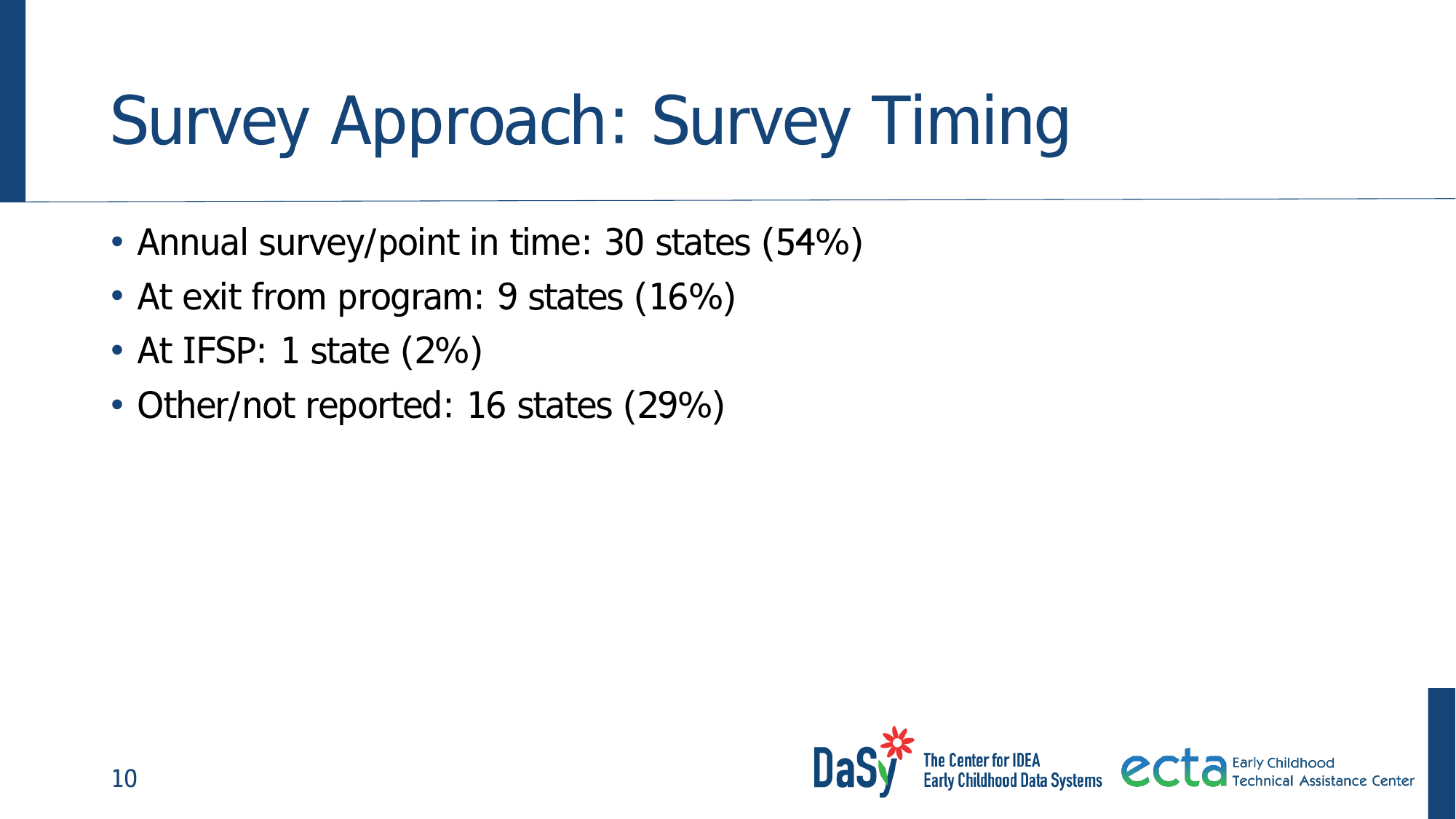

# Survey Approach: Survey Timing
Annual survey/point in time: 30 states (54%)
At exit from program: 9 states (16%)
At IFSP: 1 state (2%)
Other/not reported: 16 states (29%)